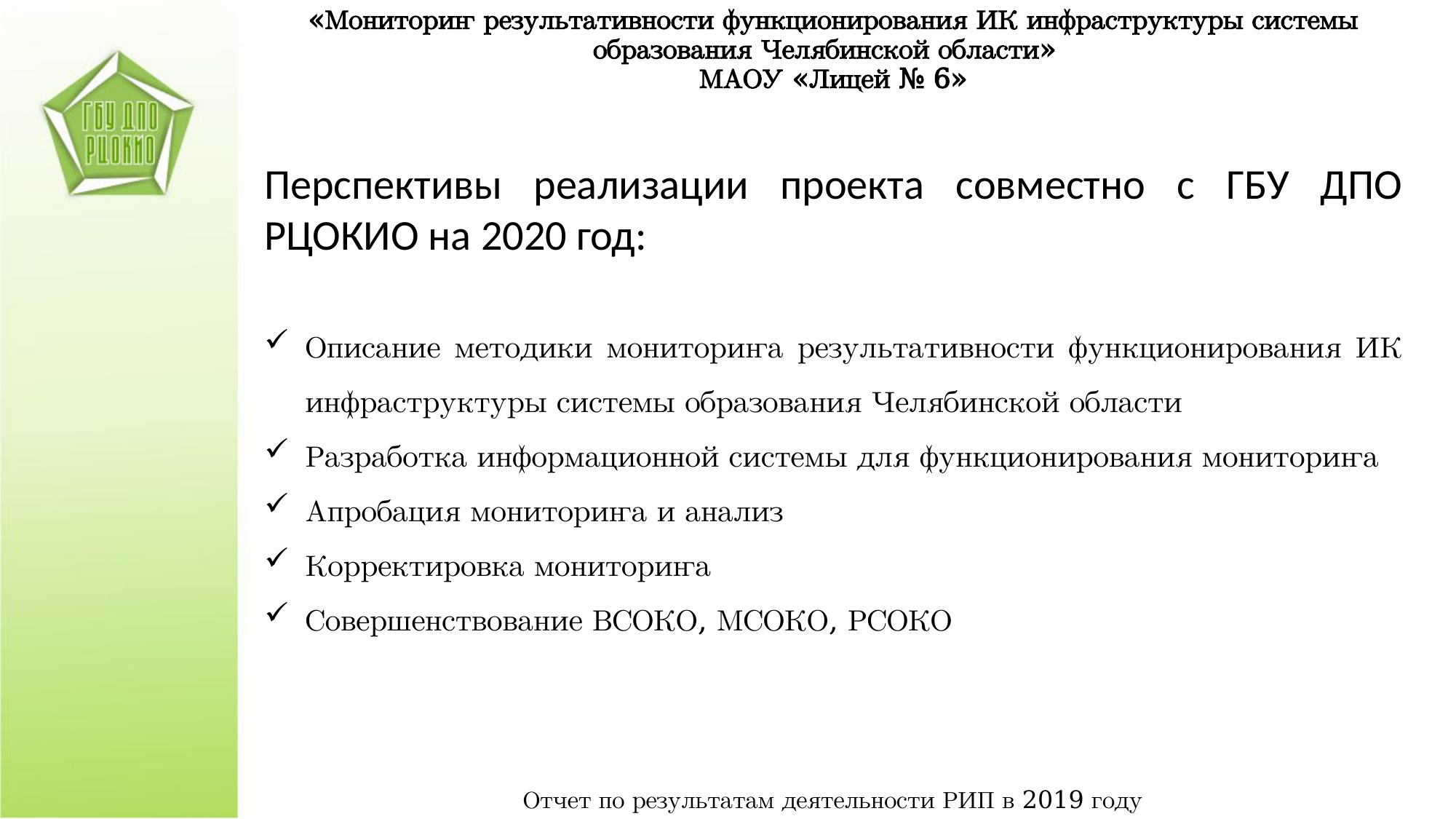

«Мониторинг результативности функционирования ИК инфраструктуры системы образования Челябинской области»
МАОУ «Лицей № 6»
Перспективы реализации проекта совместно с ГБУ ДПО РЦОКИО на 2020 год:

Описание методики мониторинга результативности функционирования ИК инфраструктуры системы образования Челябинской области
Разработка информационной системы для функционирования мониторинга
Апробация мониторинга и анализ
Корректировка мониторинга
Совершенствование ВСОКО, МСОКО, РСОКО
Отчет по результатам деятельности РИП в 2019 году